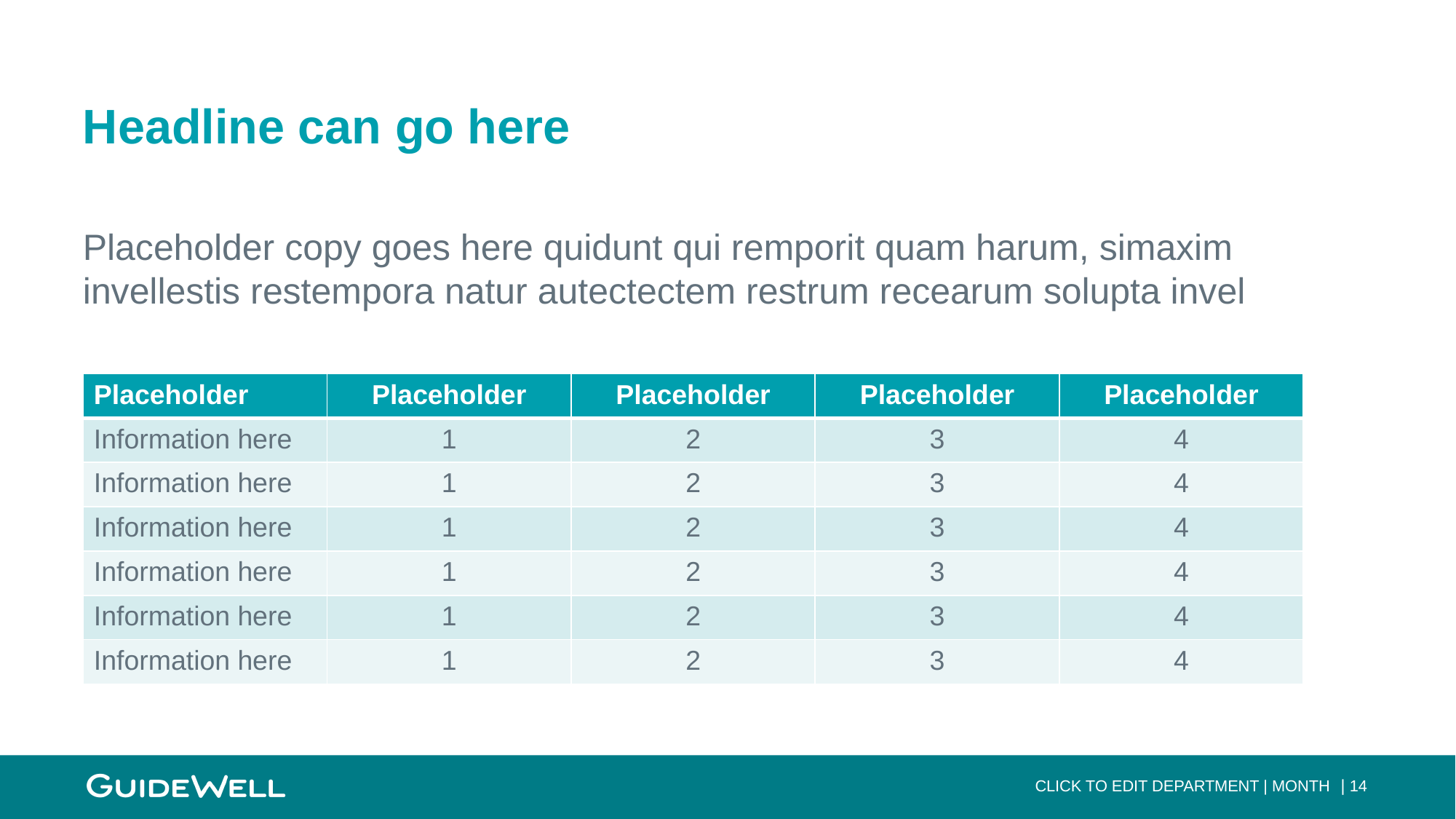

# Headline can go here
Placeholder copy goes here quidunt qui remporit quam harum, simaxim invellestis restempora natur autectectem restrum recearum solupta invel
| Placeholder | Placeholder | Placeholder | Placeholder | Placeholder |
| --- | --- | --- | --- | --- |
| Information here | 1 | 2 | 3 | 4 |
| Information here | 1 | 2 | 3 | 4 |
| Information here | 1 | 2 | 3 | 4 |
| Information here | 1 | 2 | 3 | 4 |
| Information here | 1 | 2 | 3 | 4 |
| Information here | 1 | 2 | 3 | 4 |